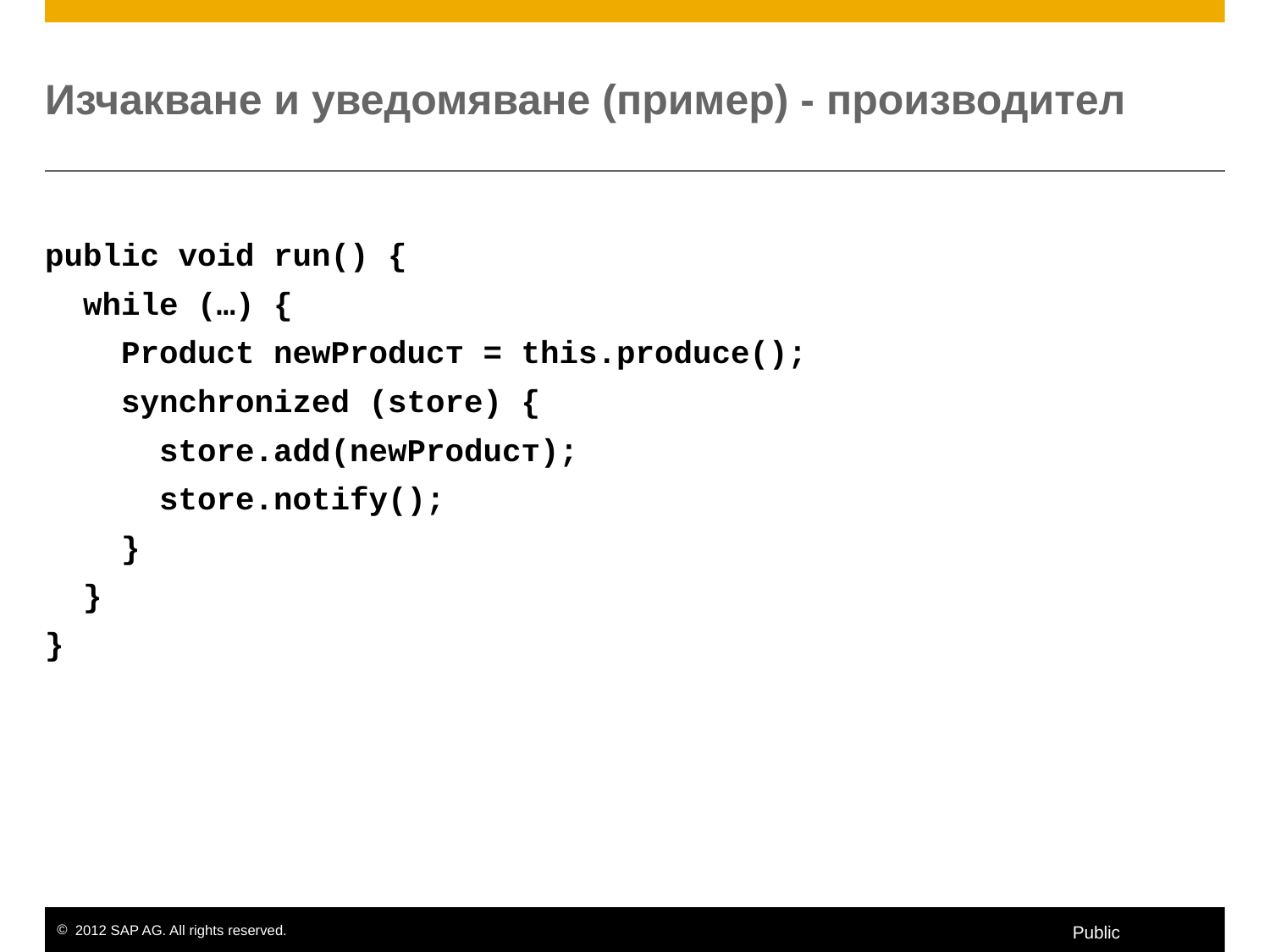

# Изчакване и уведомяване (пример) - производител
public void run() {
  while (…) {
    Product newProducт = this.produce();
    synchronized (store) {
      store.add(newProducт);
      store.notify();
    }
  }
}